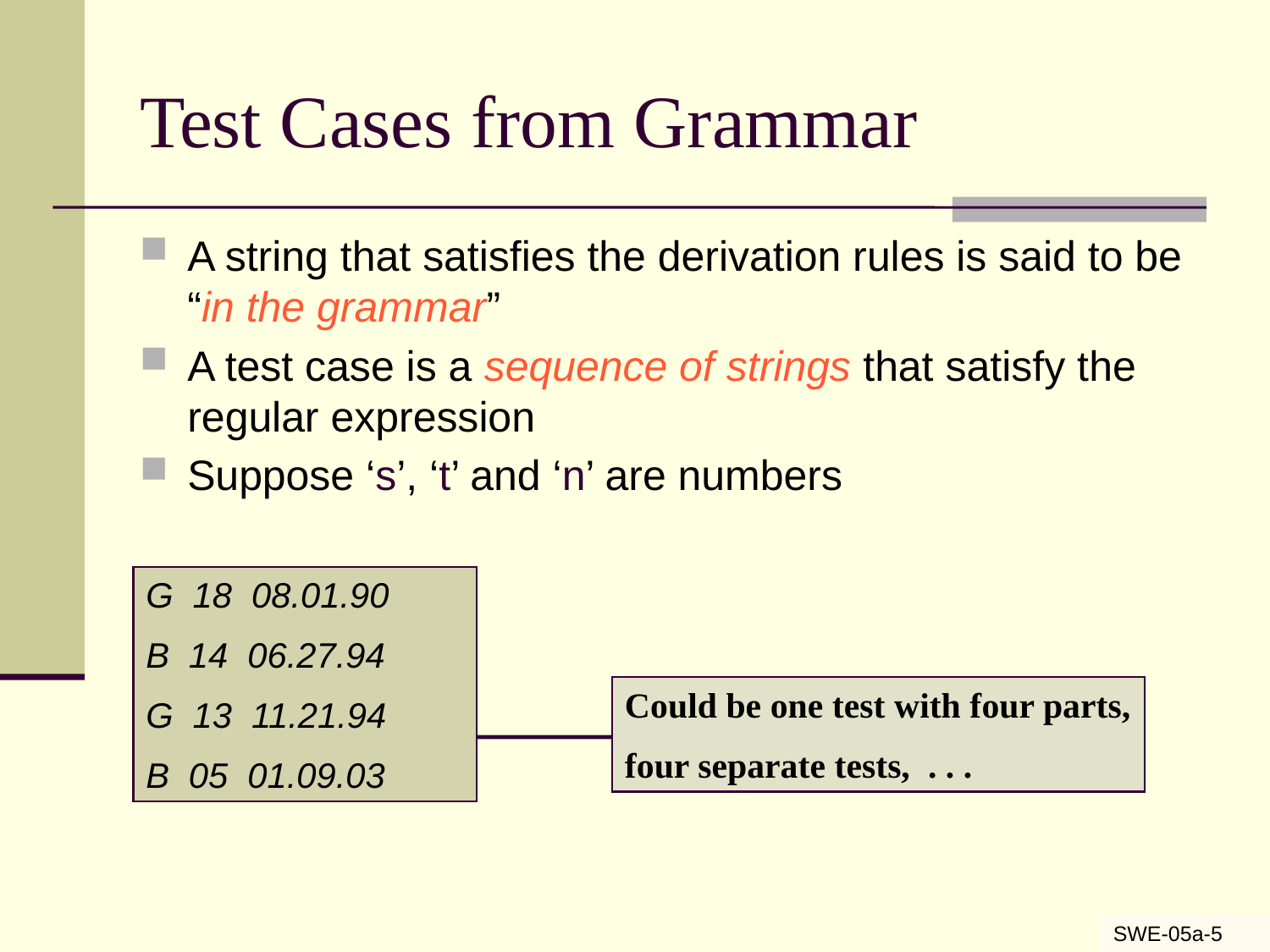

# Test Cases from Grammar
A string that satisfies the derivation rules is said to be “in the grammar”
A test case is a sequence of strings that satisfy the regular expression
Suppose ‘s’, ‘t’ and ‘n’ are numbers
G  18  08.01.90
B  14  06.27.94
G  13  11.21.94
B  05  01.09.03
Could be one test with four parts,
four separate tests,  . . .